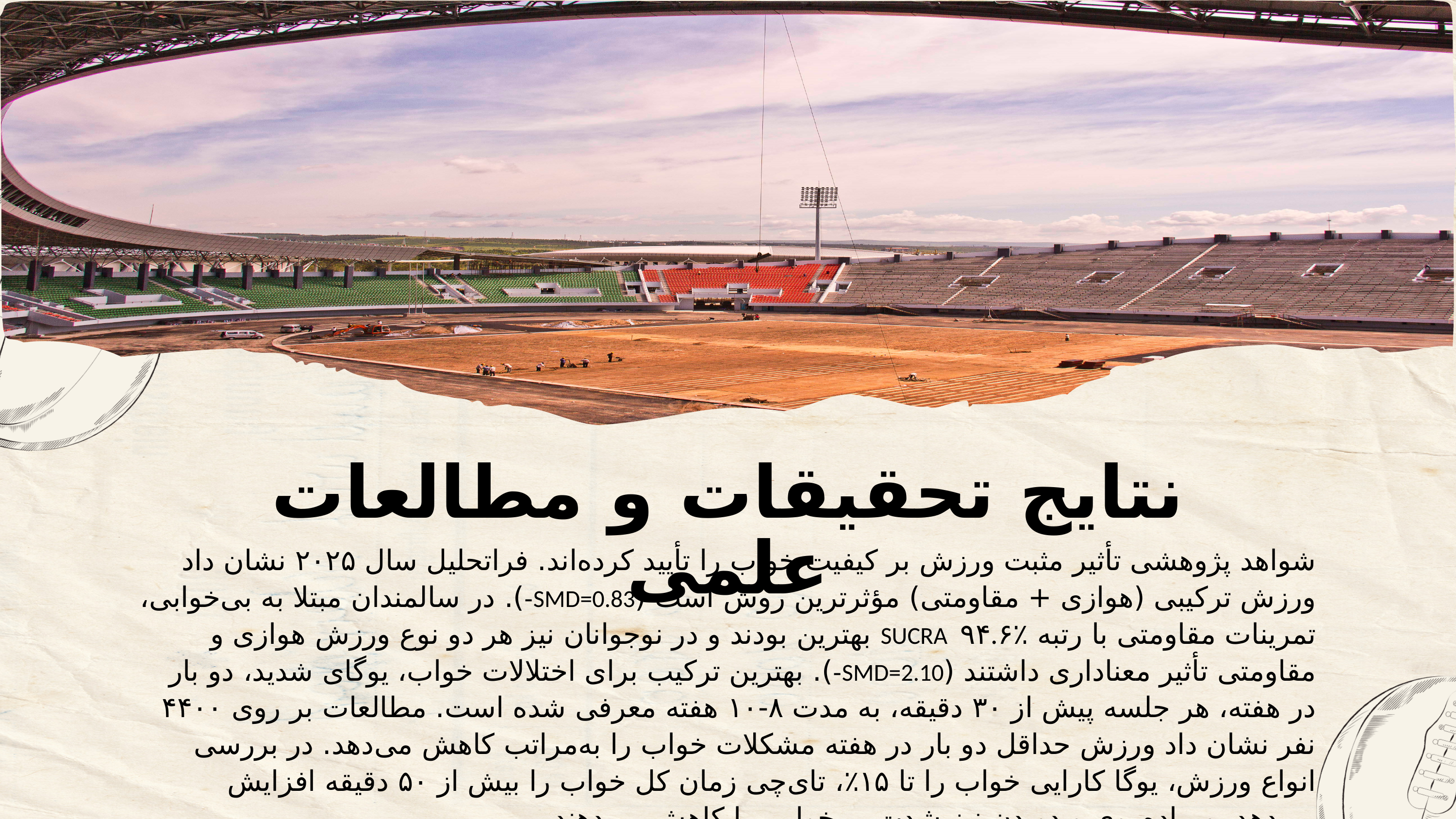

نتایج تحقیقات و مطالعات علمی
شواهد پژوهشی تأثیر مثبت ورزش بر کیفیت خواب را تأیید کرده‌اند. فراتحلیل سال ۲۰۲۵ نشان داد ورزش ترکیبی (هوازی + مقاومتی) مؤثرترین روش است (SMD=0.83-). در سالمندان مبتلا به بی‌خوابی، تمرینات مقاومتی با رتبه SUCRA  ۹۴.۶٪ بهترین بودند و در نوجوانان نیز هر دو نوع ورزش هوازی و مقاومتی تأثیر معناداری داشتند (SMD=2.10-). بهترین ترکیب برای اختلالات خواب، یوگای شدید، دو بار در هفته، هر جلسه پیش از ۳۰ دقیقه، به مدت ۸‑۱۰ هفته معرفی شده است. مطالعات بر روی ۴۴۰۰ نفر نشان داد ورزش حداقل دو بار در هفته مشکلات خواب را به‌مراتب کاهش می‌دهد. در بررسی انواع ورزش، یوگا کارایی خواب را تا ۱۵٪، تای‌چی زمان کل خواب را بیش از ۵۰ دقیقه افزایش می‌دهد، و پیاده‌روی و دویدن نیز شدت بی‌خوابی را کاهش می‌دهند.